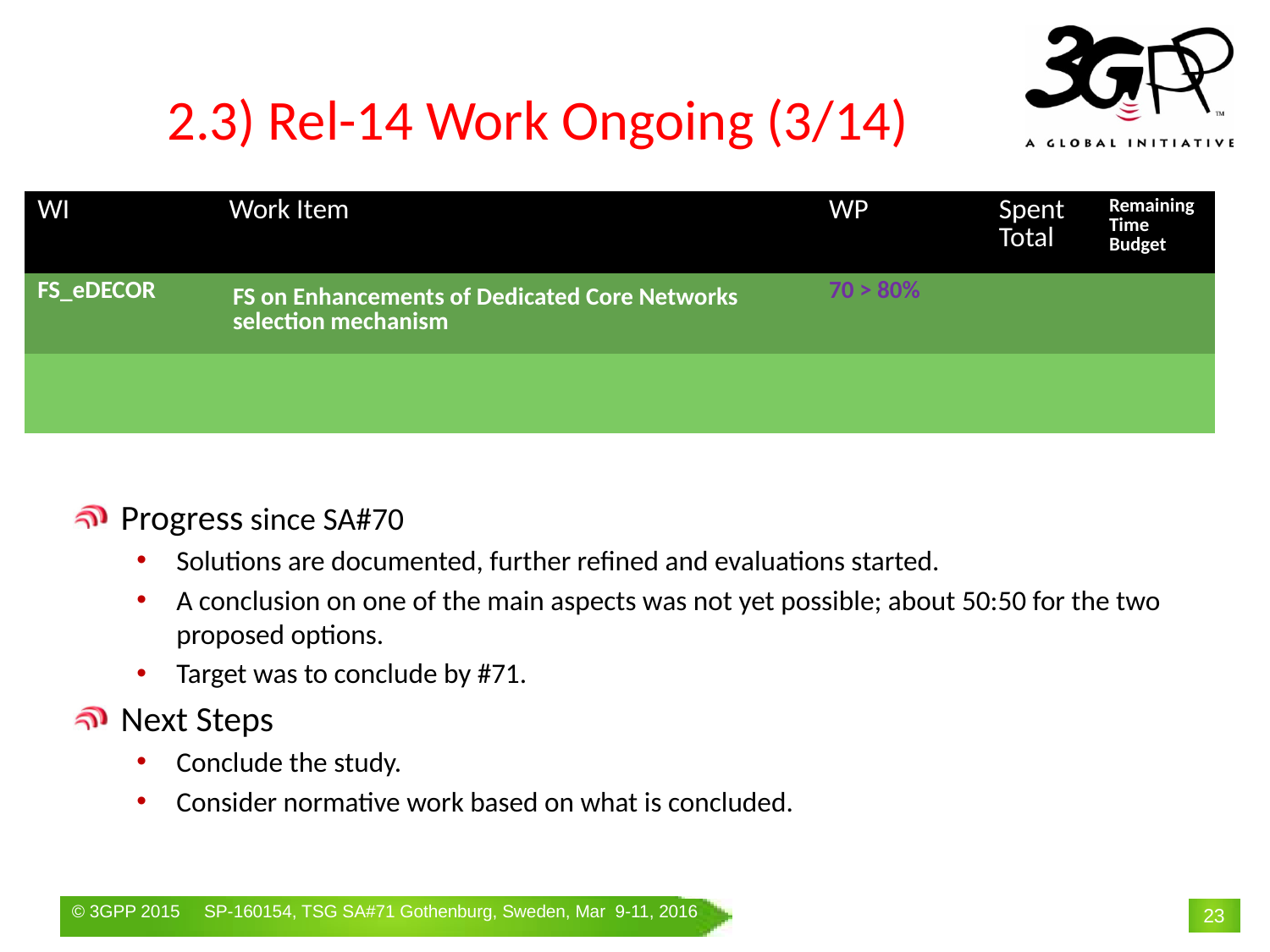

# 2.3) Rel-14 Work Ongoing (3/14)
| WI | Work Item | WP | Spent Total | Remaining Time Budget |
| --- | --- | --- | --- | --- |
| FS\_eDECOR | FS on Enhancements of Dedicated Core Networks selection mechanism | 70 > 80% |  |  |
|  |  |  |  |  |
Progress since SA#70
Solutions are documented, further refined and evaluations started.
A conclusion on one of the main aspects was not yet possible; about 50:50 for the two proposed options.
Target was to conclude by #71.
Next Steps
Conclude the study.
Consider normative work based on what is concluded.